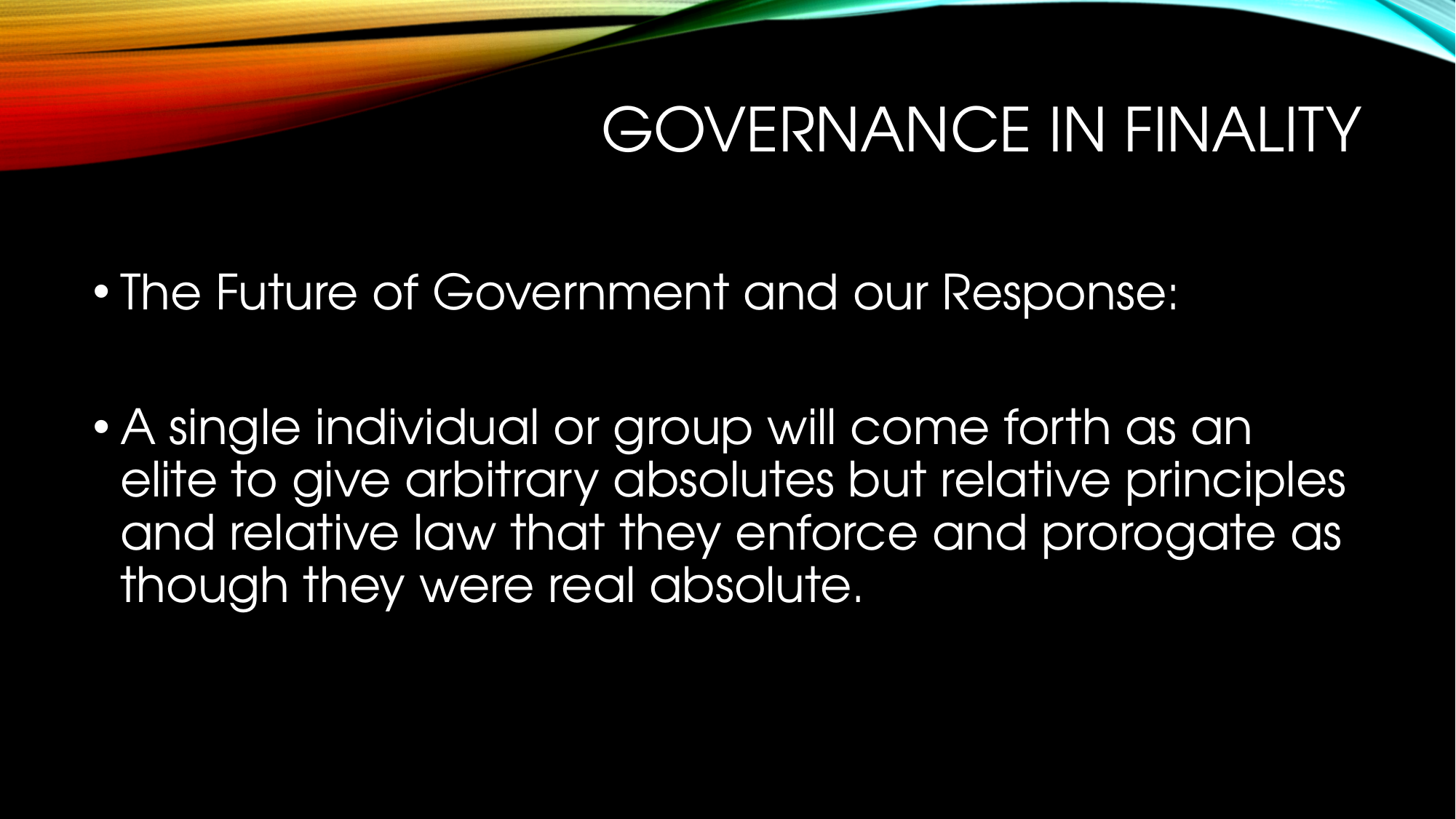

# Governance in Finality
The Future of Government and our Response:

A single individual or group will come forth as an elite to give arbitrary absolutes but relative principles and relative law that they enforce and prorogate as though they were real absolute.